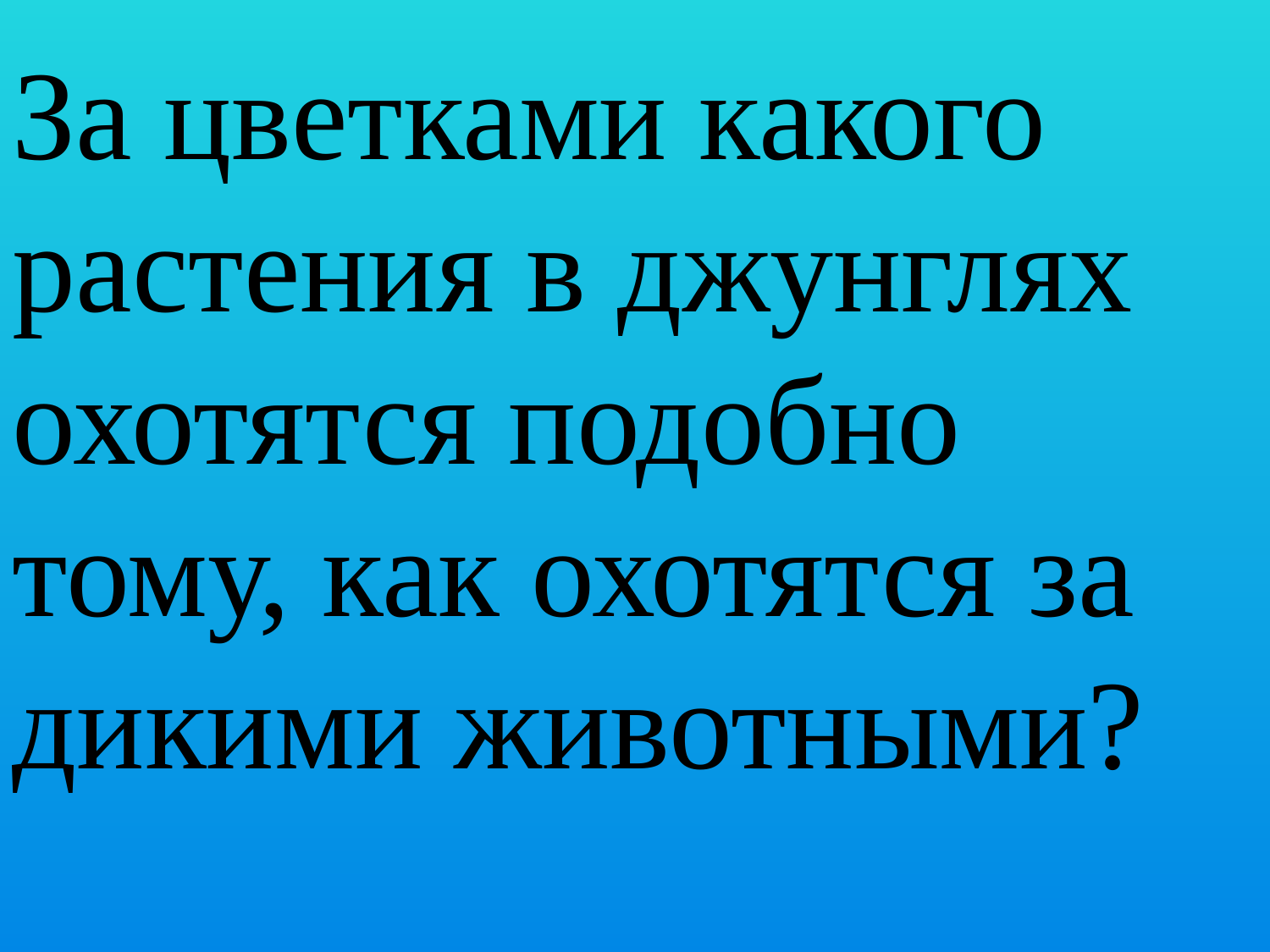

За цветками какого растения в джунглях охотятся подобно тому, как охотятся за дикими животными?